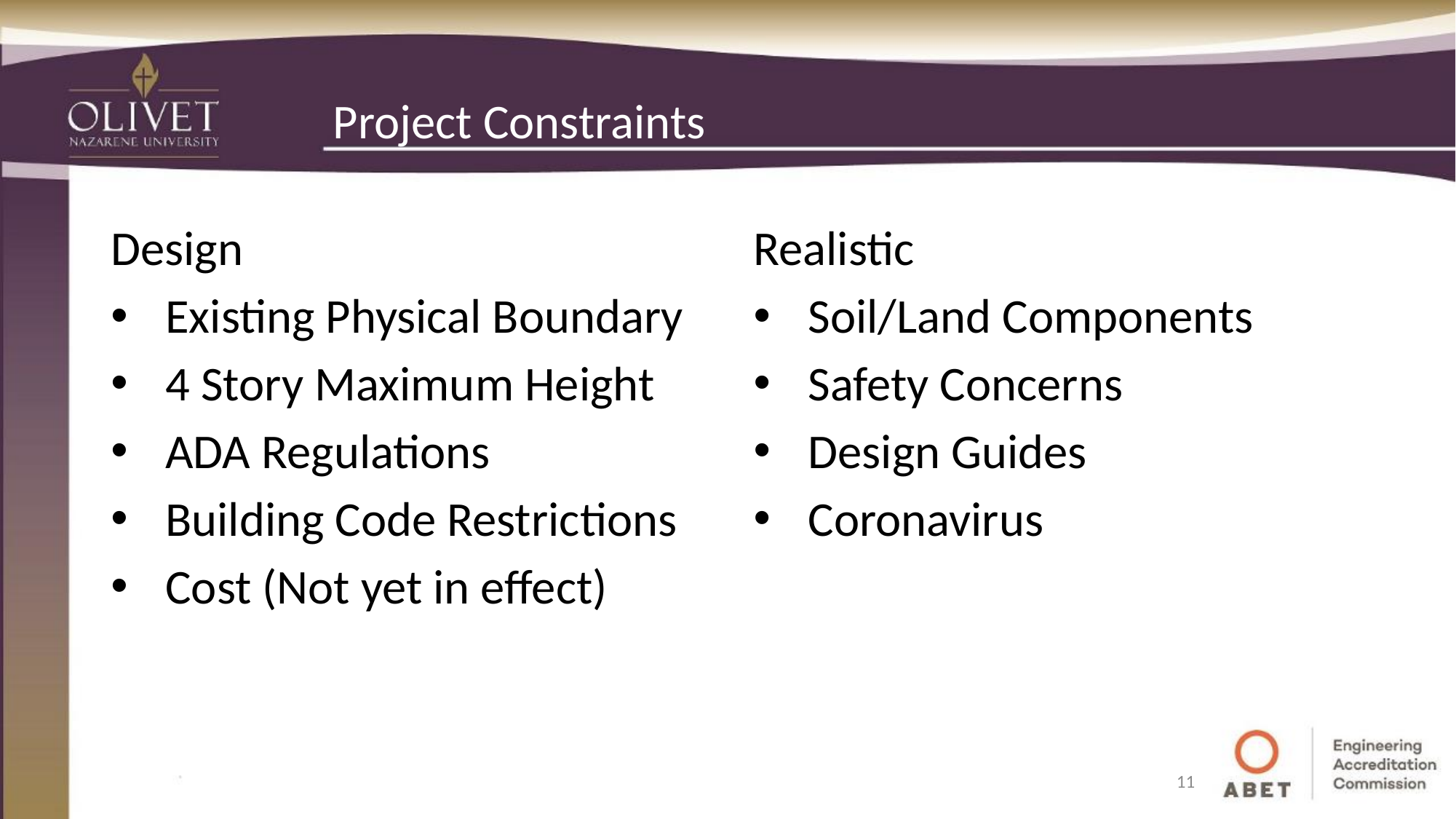

# Project Constraints
Design
Existing Physical Boundary
4 Story Maximum Height
ADA Regulations
Building Code Restrictions
Cost (Not yet in effect)

Realistic
Soil/Land Components
Safety Concerns
Design Guides
Coronavirus

11